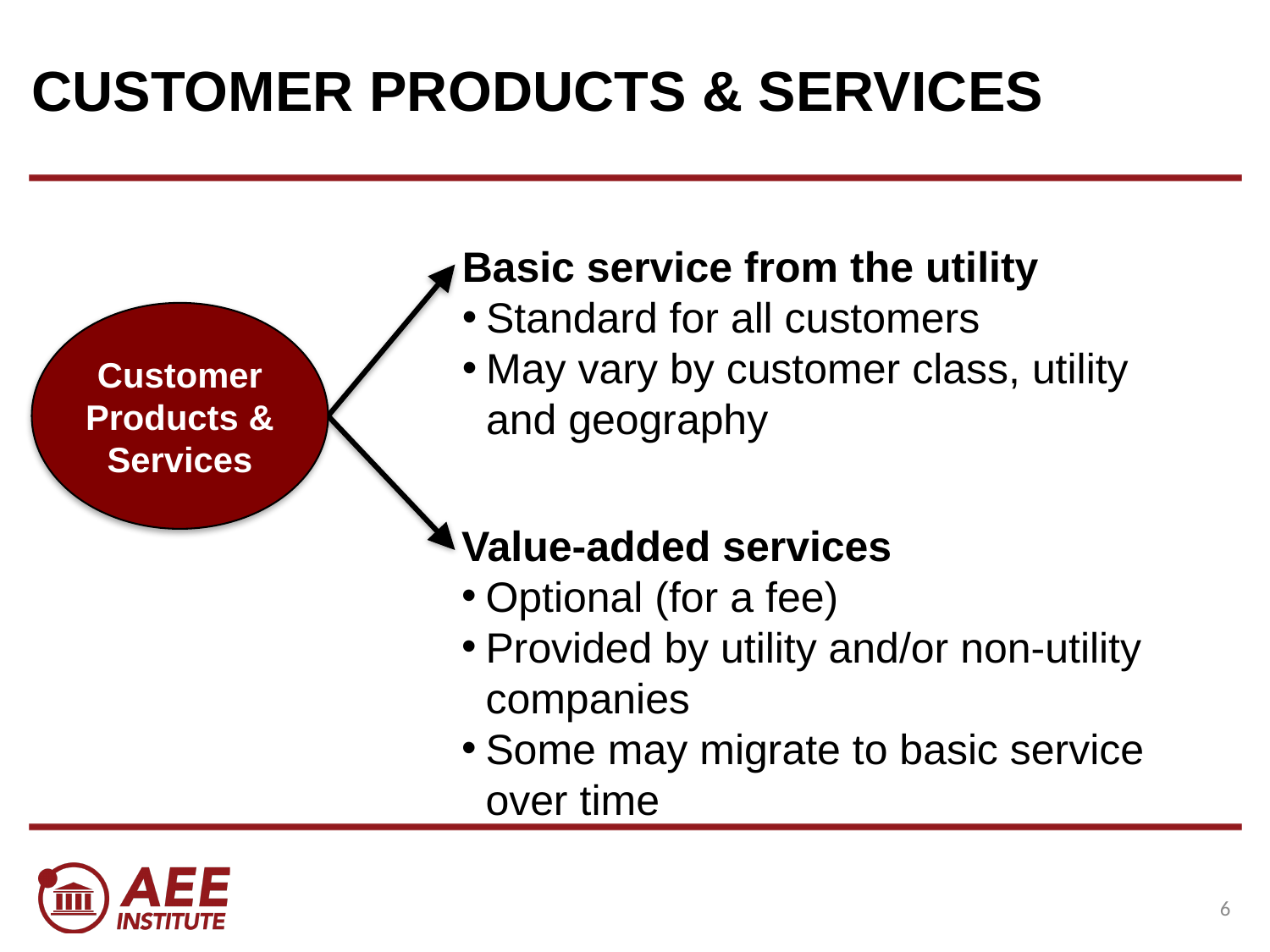

# CUSTOMER PRODUCTS & SERVICES
Basic service from the utility
Standard for all customers
May vary by customer class, utility and geography
Customer Products & Services
Value-added services
Optional (for a fee)
Provided by utility and/or non-utility companies
Some may migrate to basic service over time
6